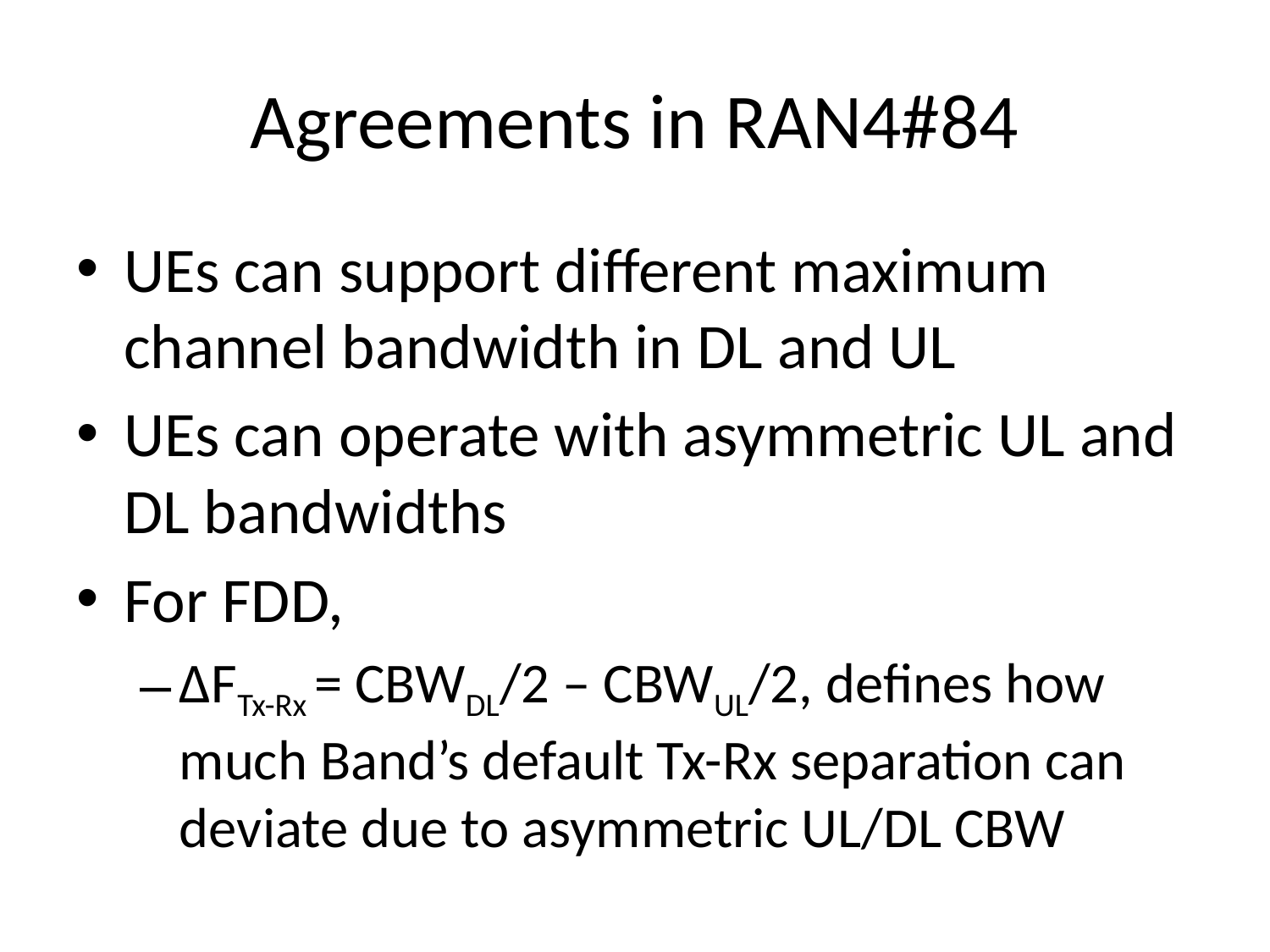

# Agreements in RAN4#84
UEs can support different maximum channel bandwidth in DL and UL
UEs can operate with asymmetric UL and DL bandwidths
For FDD,
ΔFTx-Rx = CBWDL/2 – CBWUL/2, defines how much Band’s default Tx-Rx separation can deviate due to asymmetric UL/DL CBW